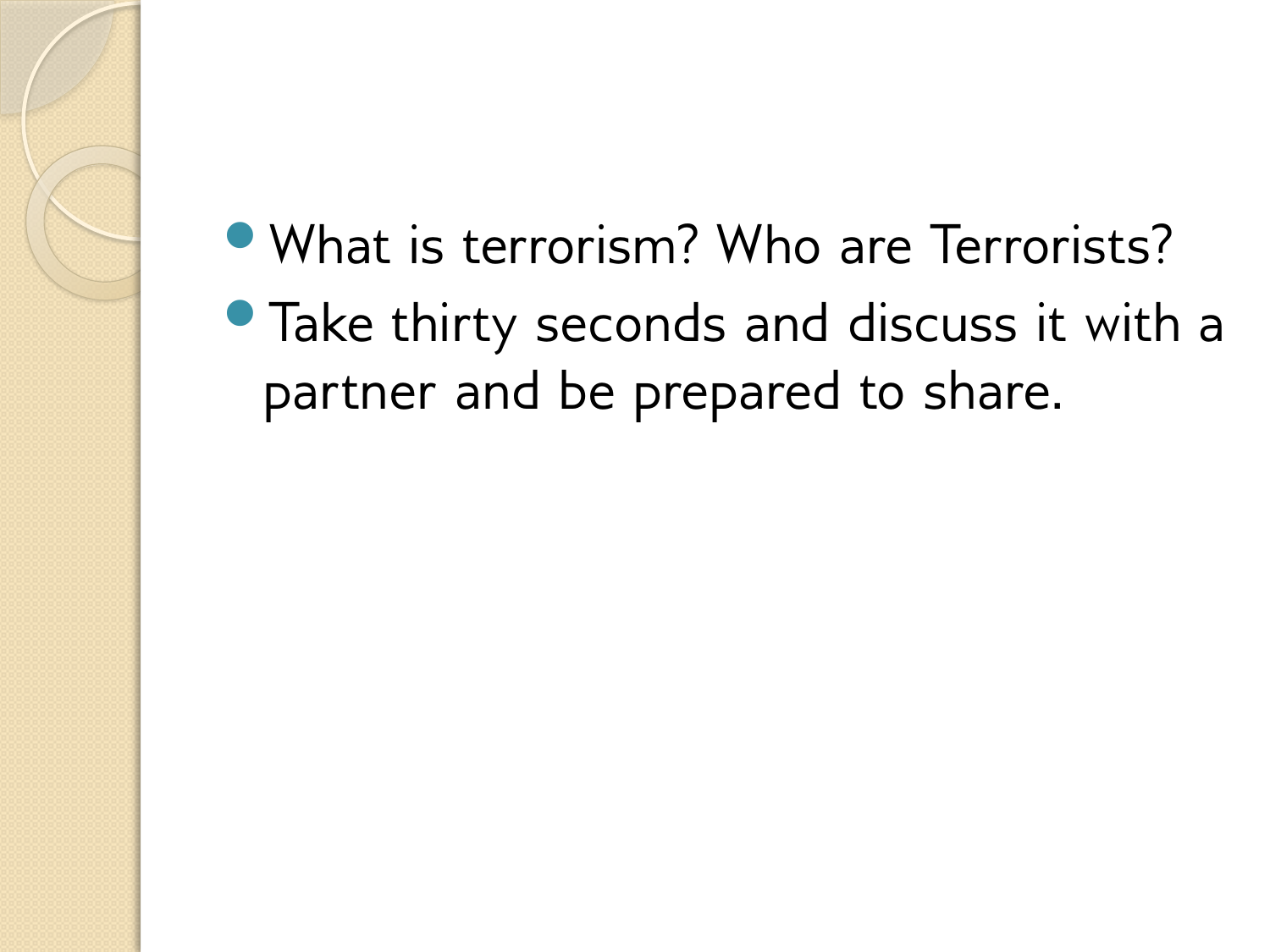

What is terrorism? Who are Terrorists?
Take thirty seconds and discuss it with a partner and be prepared to share.